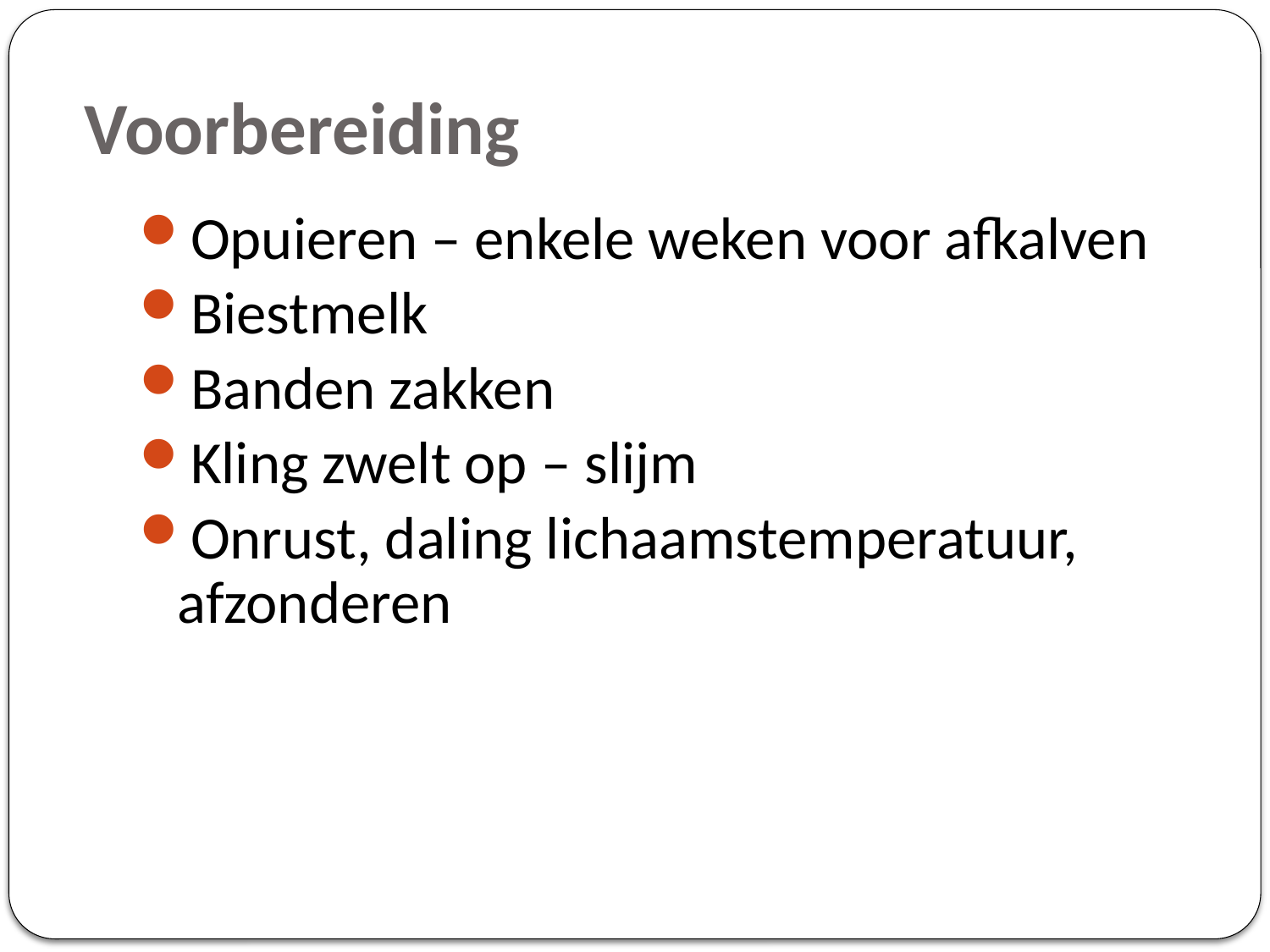

# Voorbereiding
Opuieren – enkele weken voor afkalven
Biestmelk
Banden zakken
Kling zwelt op – slijm
Onrust, daling lichaamstemperatuur, afzonderen